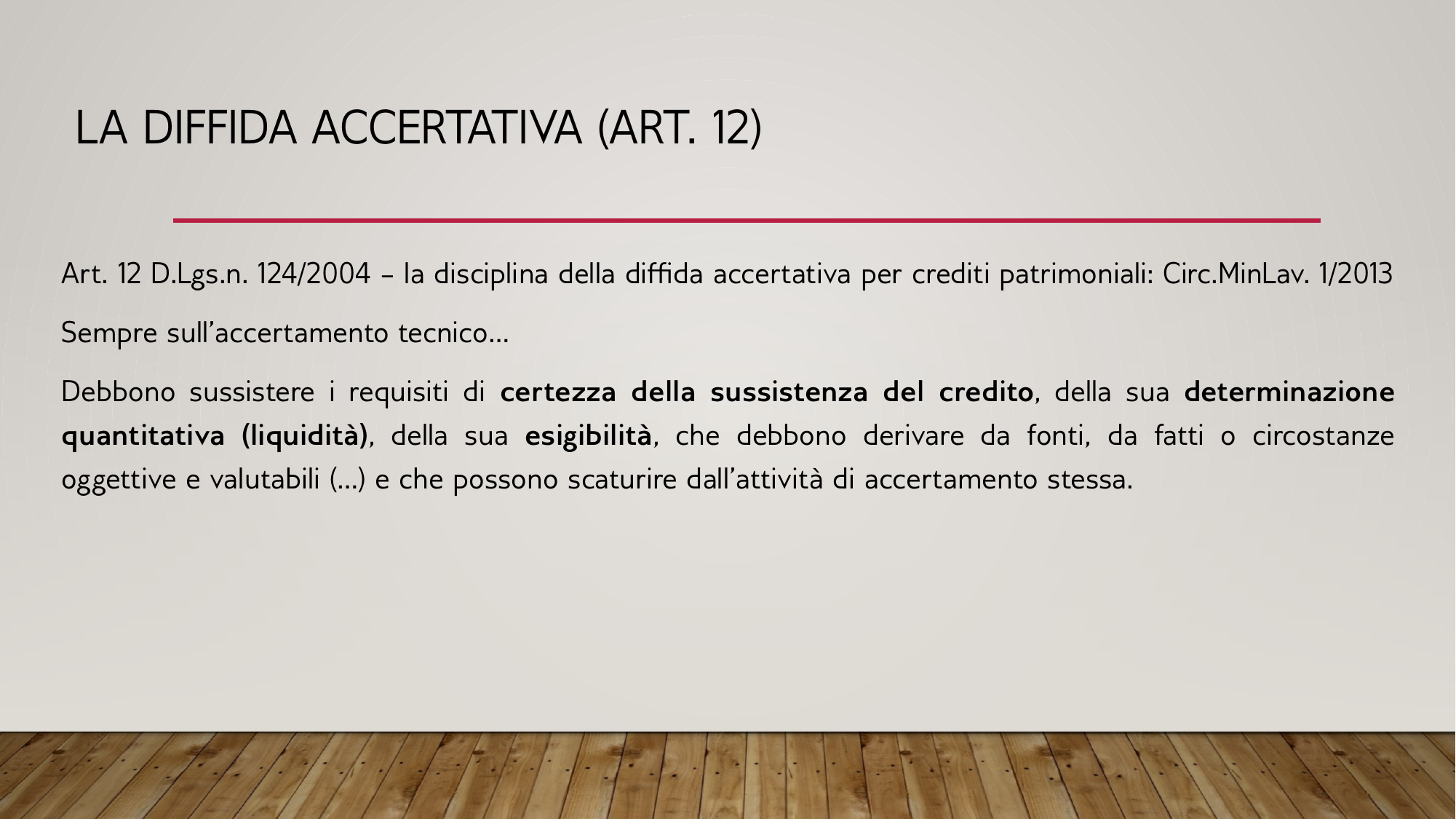

# La diffida accertativa (art. 12)
Art. 12 D.Lgs.n. 124/2004 – la disciplina della diffida accertativa per crediti patrimoniali: Circ.MinLav. 1/2013
Sempre sull’accertamento tecnico…
Debbono sussistere i requisiti di certezza della sussistenza del credito, della sua determinazione quantitativa (liquidità), della sua esigibilità, che debbono derivare da fonti, da fatti o circostanze oggettive e valutabili (…) e che possono scaturire dall’attività di accertamento stessa.